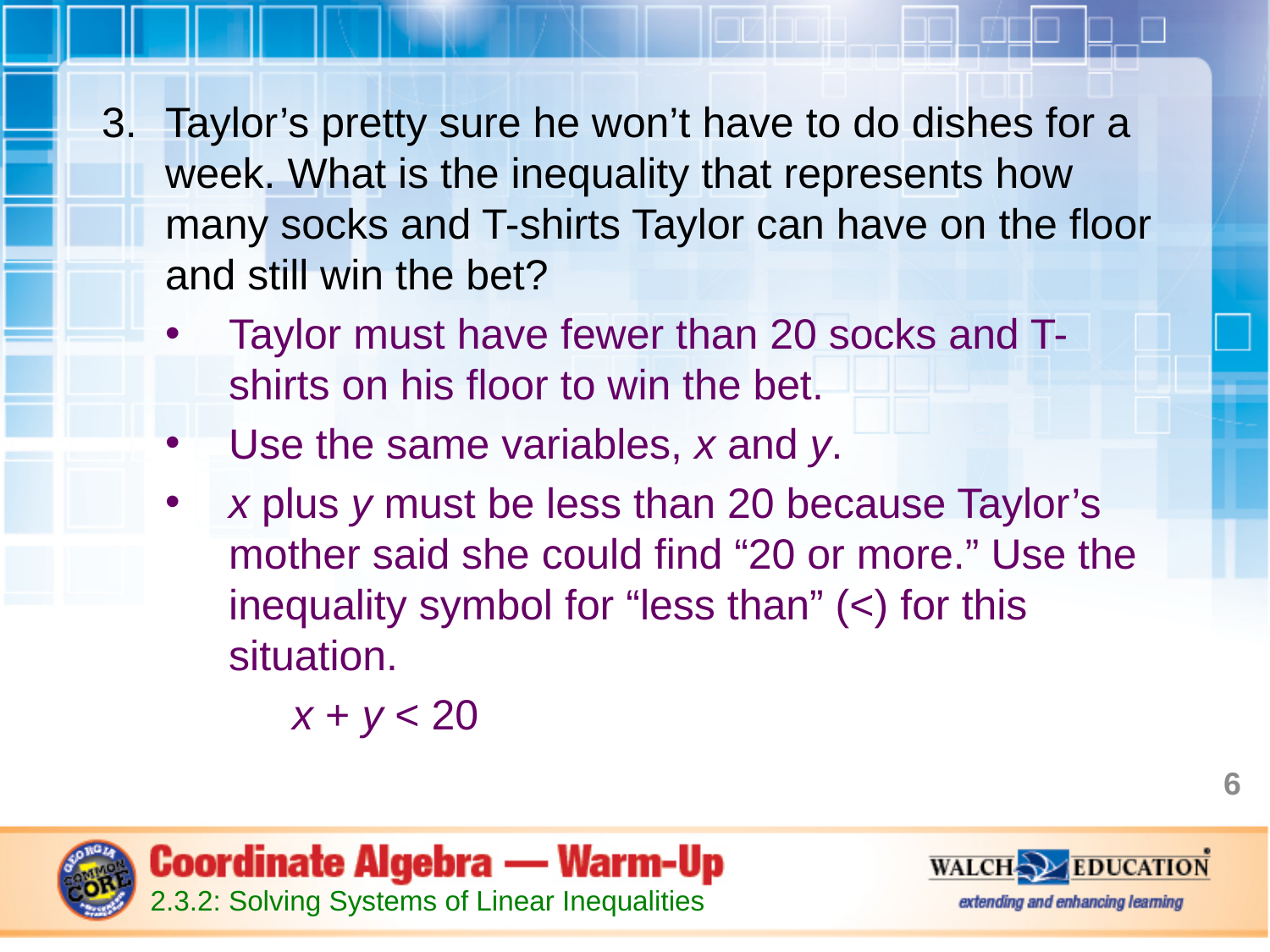

Taylor’s pretty sure he won’t have to do dishes for a week. What is the inequality that represents how many socks and T-shirts Taylor can have on the floor and still win the bet?
Taylor must have fewer than 20 socks and T-shirts on his floor to win the bet.
Use the same variables, x and y.
x plus y must be less than 20 because Taylor’s mother said she could find “20 or more.” Use the inequality symbol for “less than” (<) for this situation.
x + y < 20
6
2.3.2: Solving Systems of Linear Inequalities